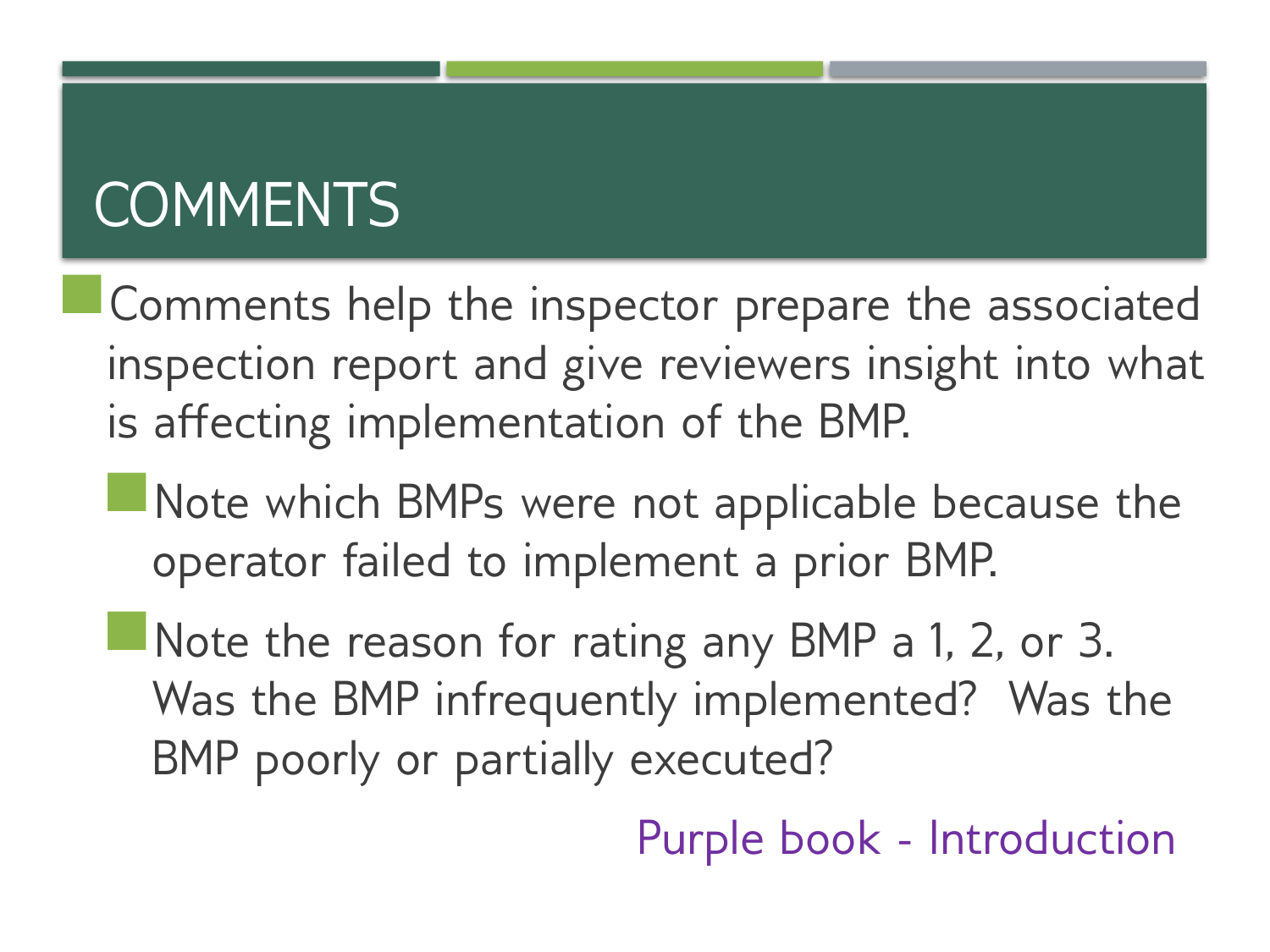

# Comments
Comments help the inspector prepare the associated inspection report and give reviewers insight into what is affecting implementation of the BMP.
Note which BMPs were not applicable because the operator failed to implement a prior BMP.
Note the reason for rating any BMP a 1, 2, or 3.  Was the BMP infrequently implemented?  Was the BMP poorly or partially executed?
Purple book - Introduction